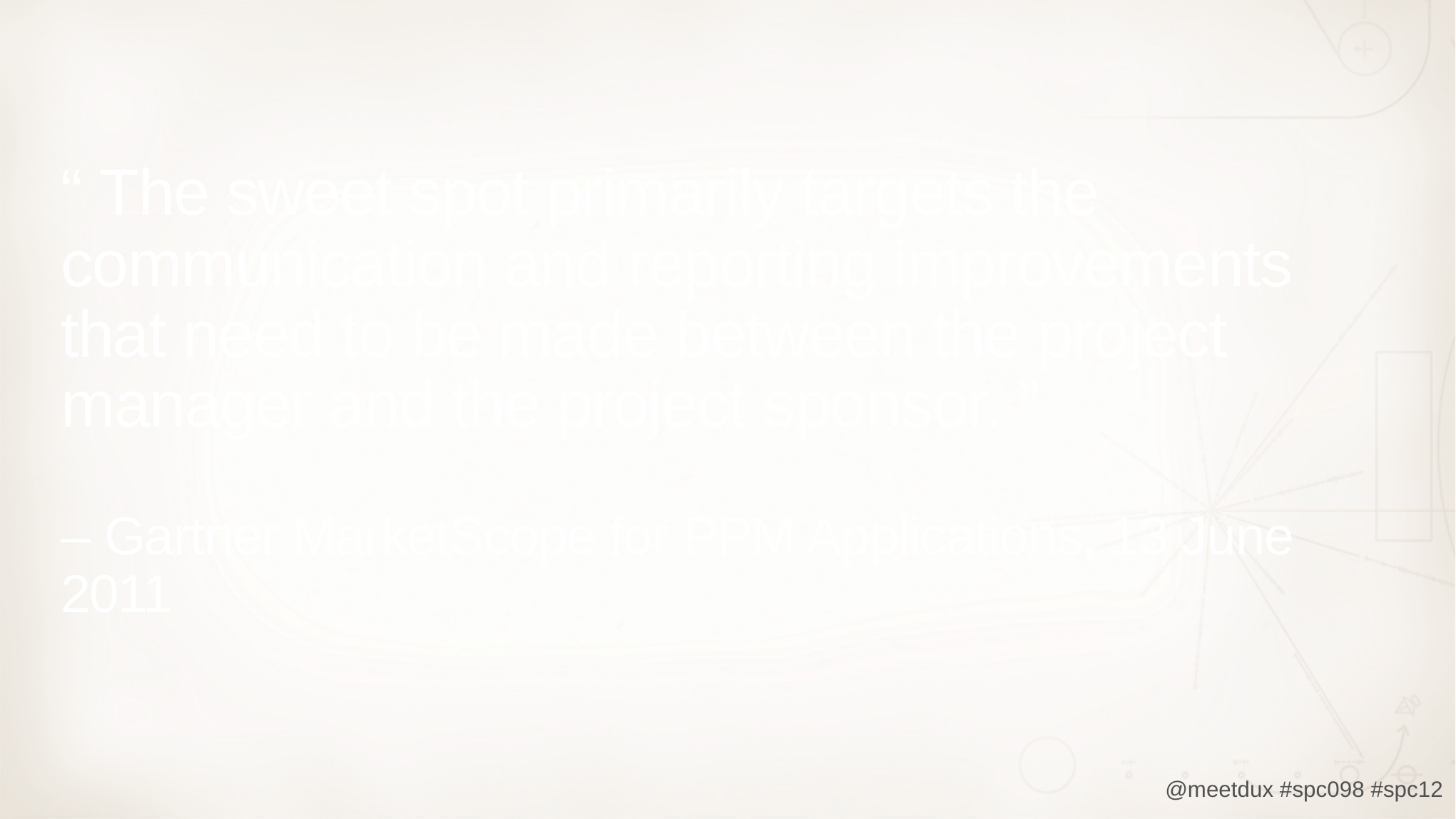

“ The sweet spot primarily targets the communication and reporting improvements that need to be made between the project manager and the project sponsor. ”
– Gartner MarketScope for PPM Applications, 13 June 2011